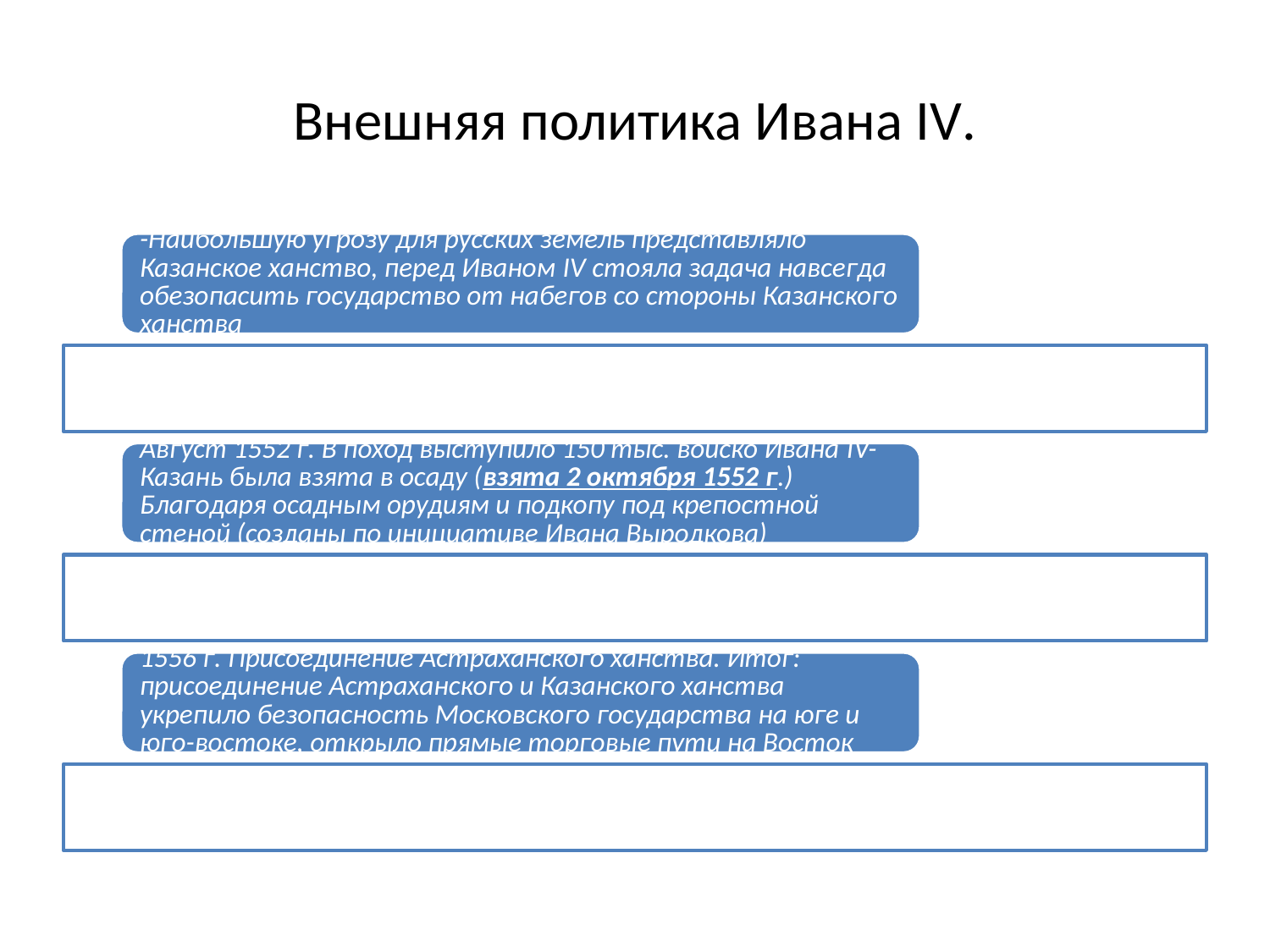

# Внешняя политика Ивана IV.
-Наибольшую угрозу для русских земель представляло Казанское ханство, перед Иваном IV стояла задача навсегда обезопасить государство от набегов со стороны Казанского ханства
Август 1552 г. В поход выступило 150 тыс. войско Ивана IV- Казань была взята в осаду (взята 2 октября 1552 г.)
Благодаря осадным орудиям и подкопу под крепостной стеной (созданы по инициативе Ивана Выродкова)
1556 г. Присоединение Астраханского ханства. Итог: присоединение Астраханского и Казанского ханства укрепило безопасность Московского государства на юге и юго-востоке, открыло прямые торговые пути на Восток